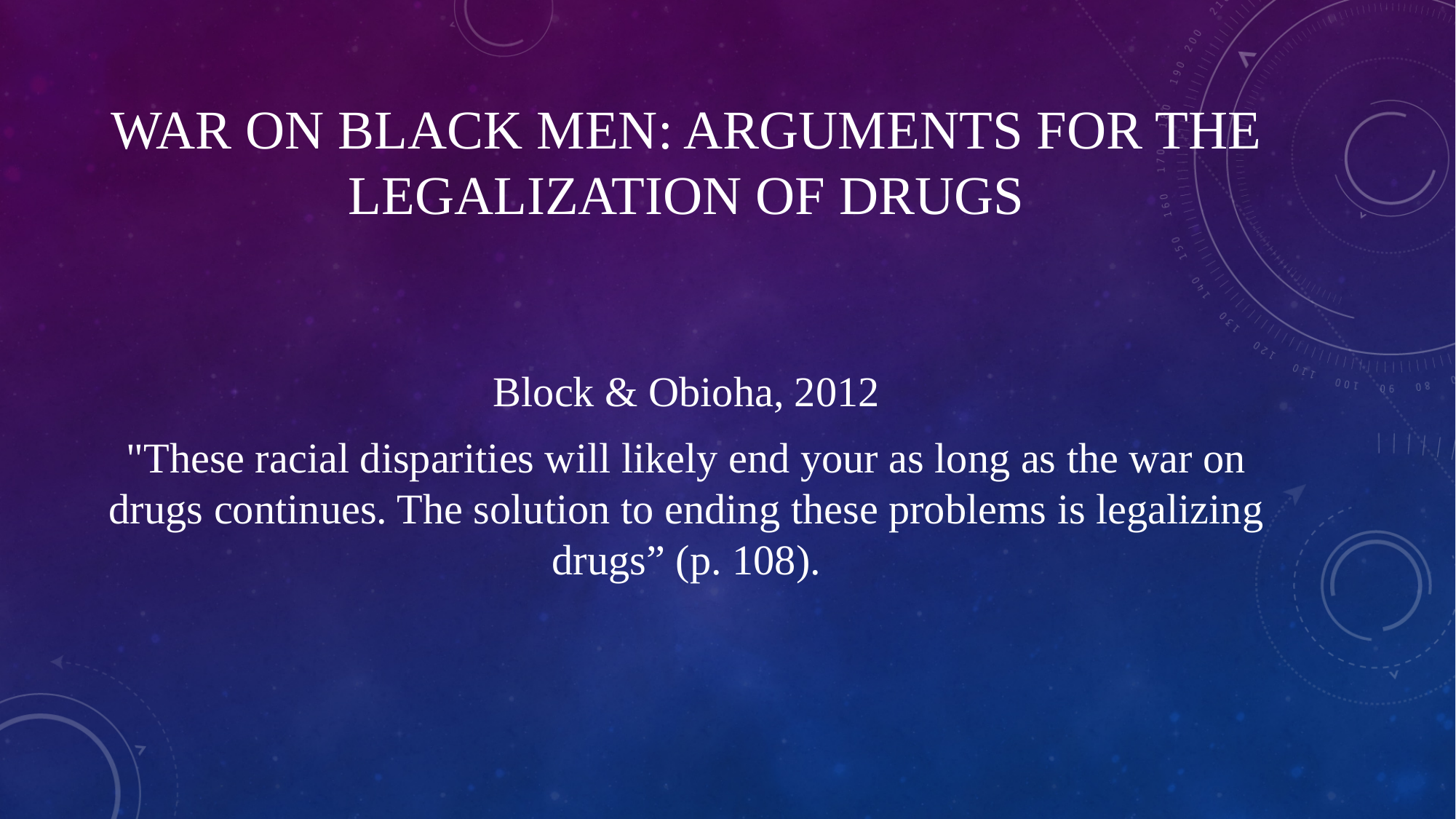

# War on black men: arguments for the legalization of drugs
Block & Obioha, 2012
"These racial disparities will likely end your as long as the war on drugs continues. The solution to ending these problems is legalizing drugs” (p. 108).